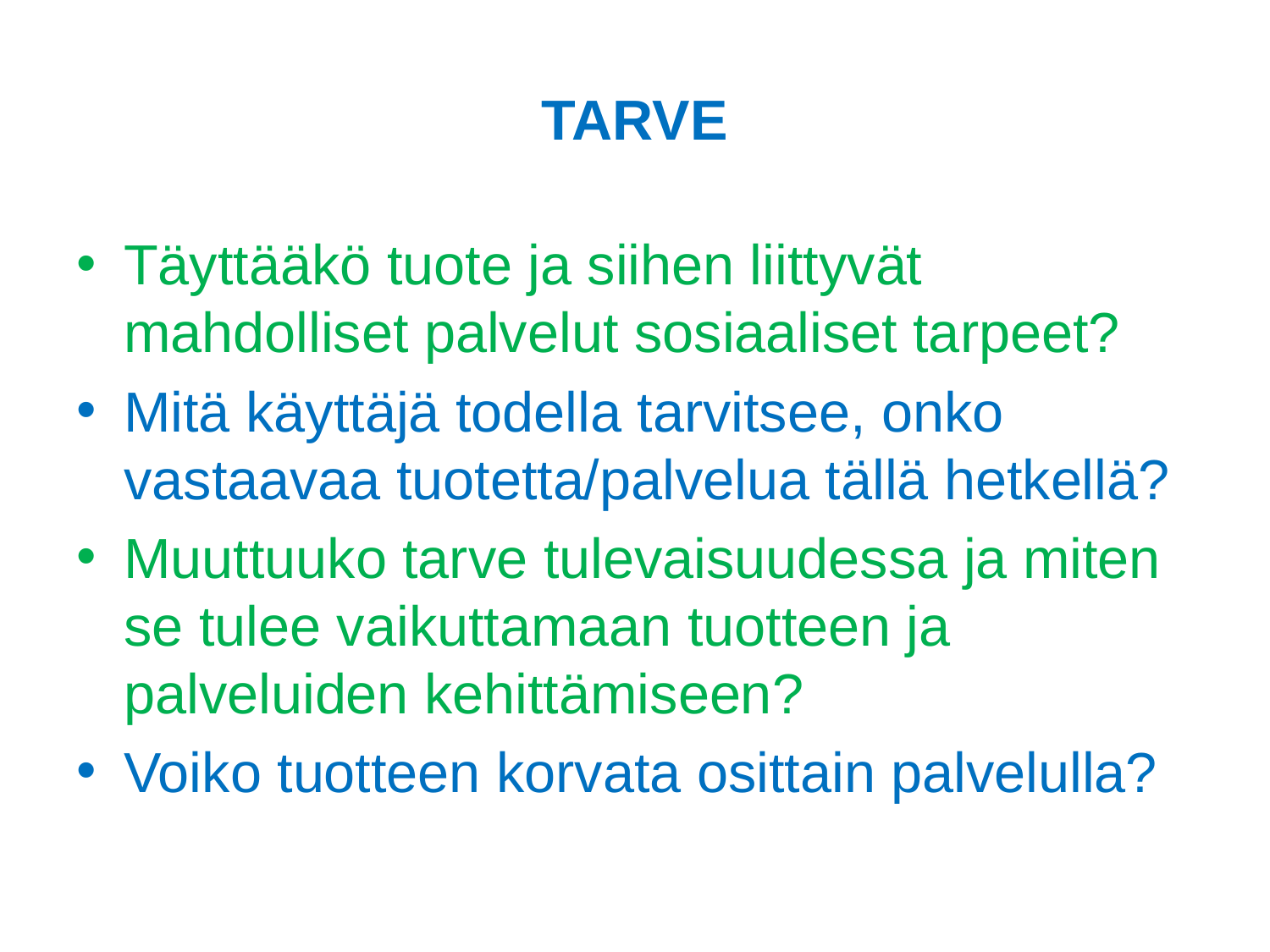

# TARVE
Täyttääkö tuote ja siihen liittyvät mahdolliset palvelut sosiaaliset tarpeet?
Mitä käyttäjä todella tarvitsee, onko vastaavaa tuotetta/palvelua tällä hetkellä?
Muuttuuko tarve tulevaisuudessa ja miten se tulee vaikuttamaan tuotteen ja palveluiden kehittämiseen?
Voiko tuotteen korvata osittain palvelulla?